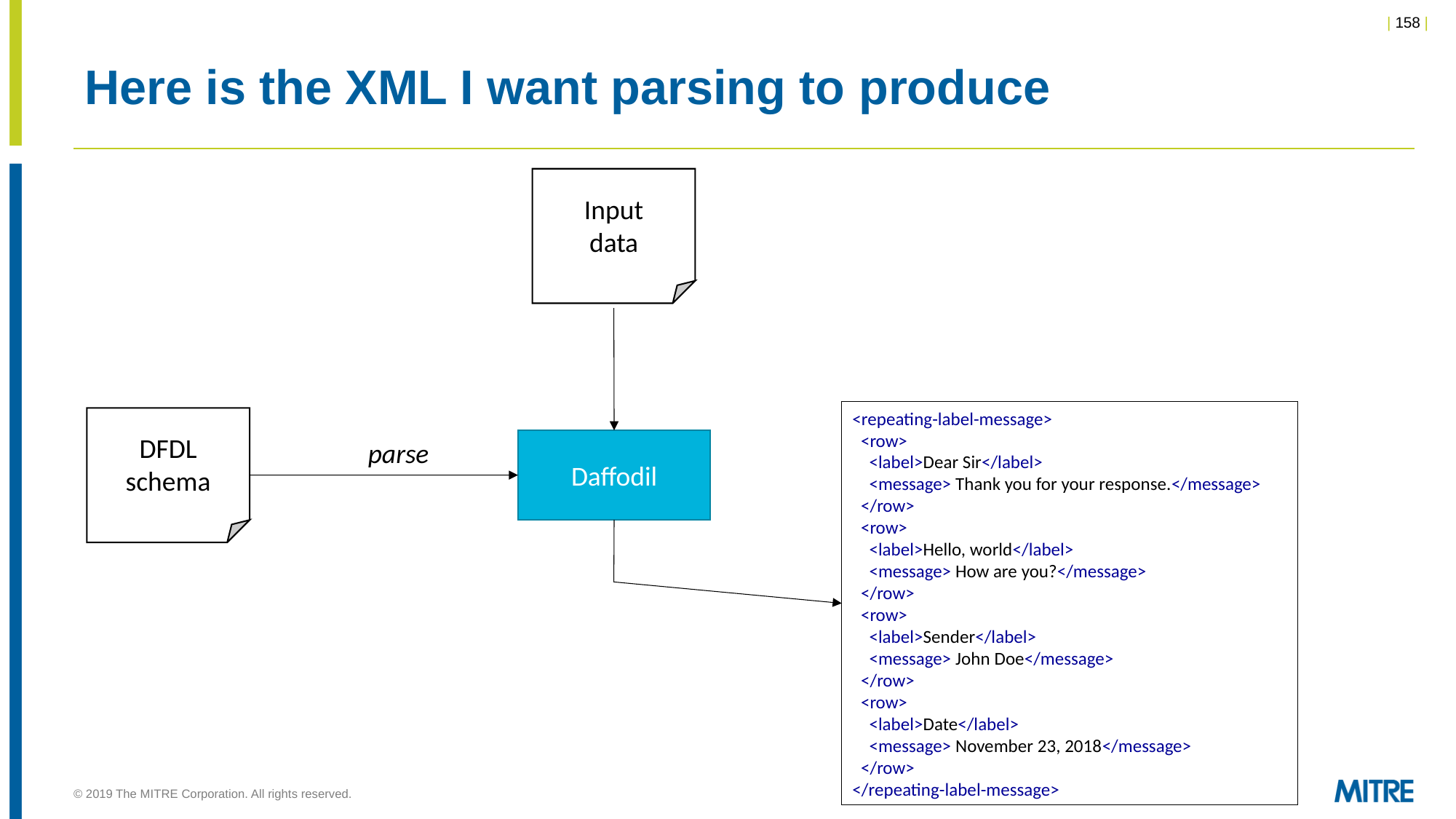

# Here is the XML I want parsing to produce
Input
data
<repeating-label-message>
  <row>
    <label>Dear Sir</label>
    <message> Thank you for your response.</message>
  </row>
  <row>
    <label>Hello, world</label>
    <message> How are you?</message>
  </row>
  <row>
    <label>Sender</label>
    <message> John Doe</message>
  </row>
  <row>
    <label>Date</label>
    <message> November 23, 2018</message>
  </row>
</repeating-label-message>
DFDL
schema
parse
Daffodil
© 2019 The MITRE Corporation. All rights reserved.